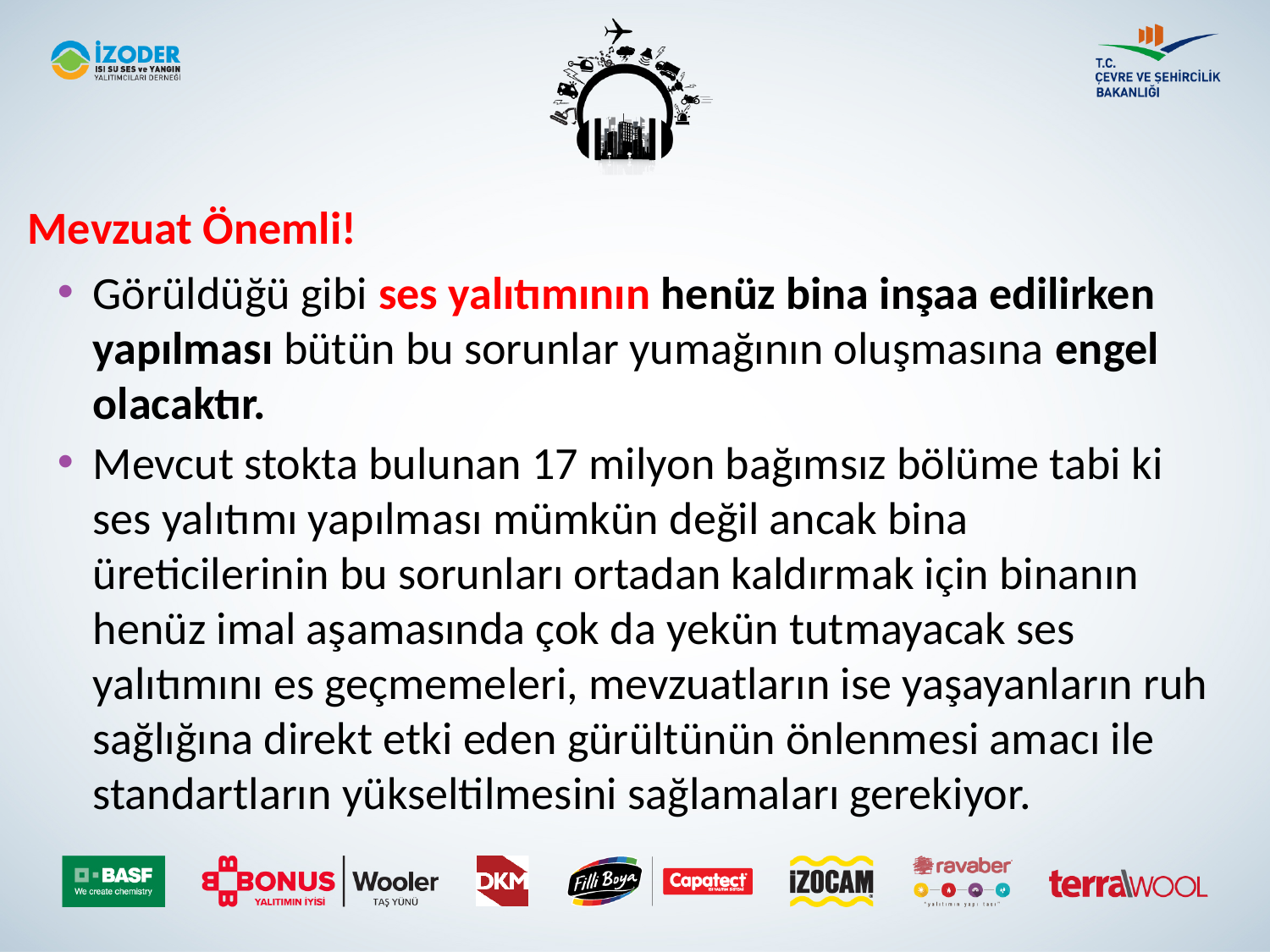

Mevzuat Önemli!
Görüldüğü gibi ses yalıtımının henüz bina inşaa edilirken yapılması bütün bu sorunlar yumağının oluşmasına engel olacaktır.
Mevcut stokta bulunan 17 milyon bağımsız bölüme tabi ki ses yalıtımı yapılması mümkün değil ancak bina üreticilerinin bu sorunları ortadan kaldırmak için binanın henüz imal aşamasında çok da yekün tutmayacak ses yalıtımını es geçmemeleri, mevzuatların ise yaşayanların ruh sağlığına direkt etki eden gürültünün önlenmesi amacı ile standartların yükseltilmesini sağlamaları gerekiyor.